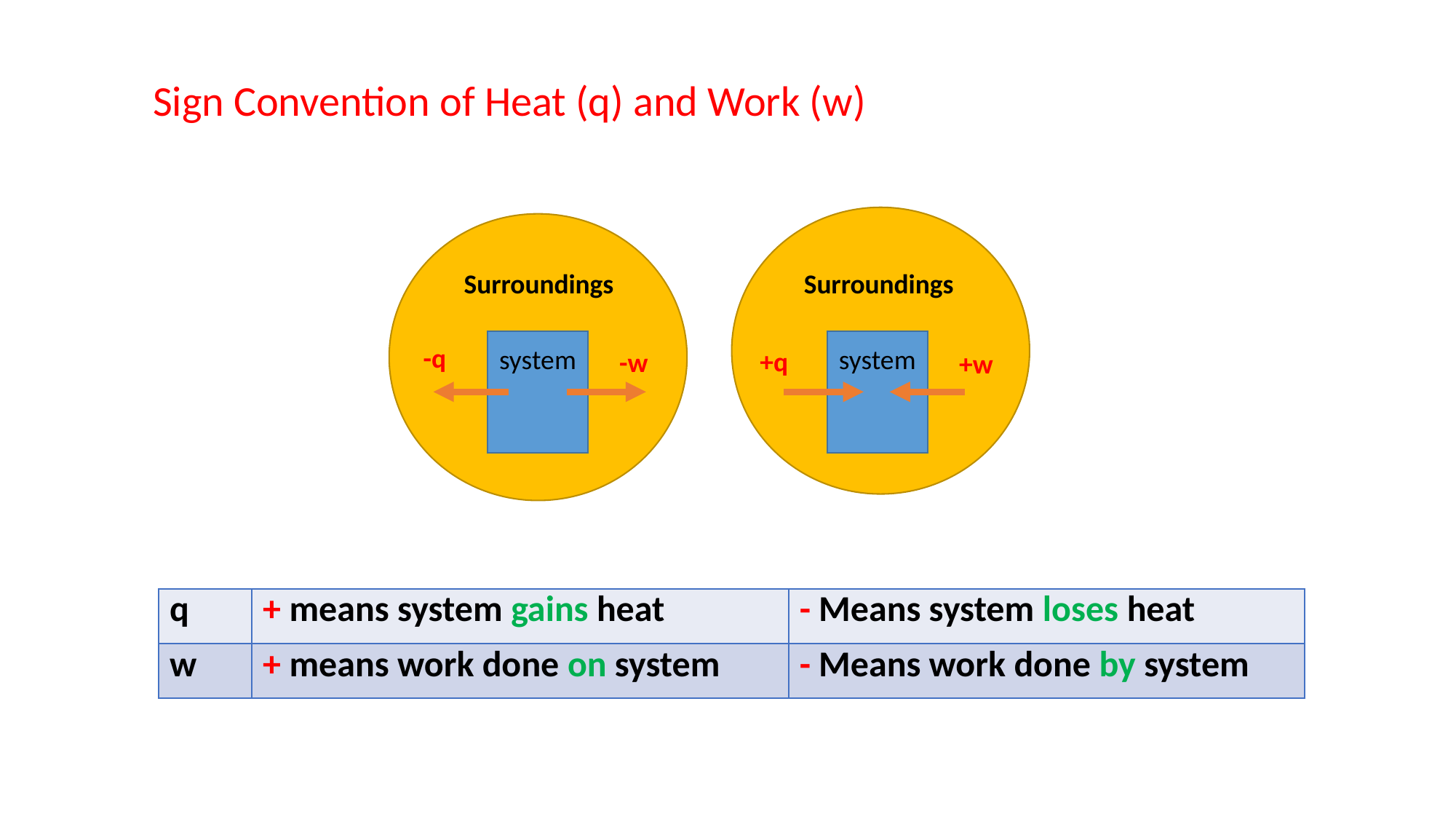

Sign Convention of Heat (q) and Work (w)

Surroundings
Surroundings

-q
system
system
+q
-w
+w
| q | + means system gains heat | - Means system loses heat |
| --- | --- | --- |
| w | + means work done on system | - Means work done by system |